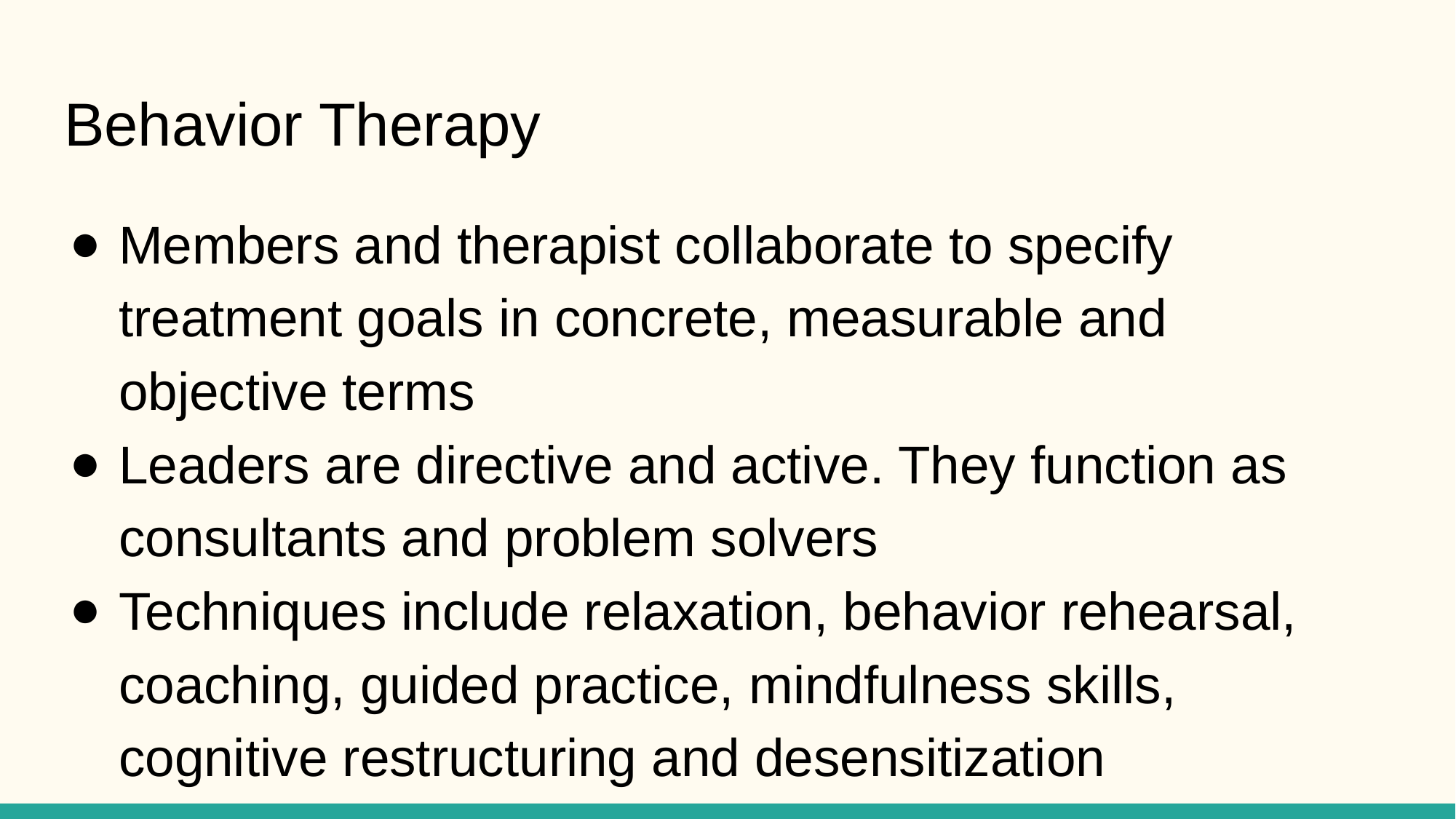

# Behavior Therapy
Members and therapist collaborate to specify treatment goals in concrete, measurable and objective terms
Leaders are directive and active. They function as consultants and problem solvers
Techniques include relaxation, behavior rehearsal, coaching, guided practice, mindfulness skills, cognitive restructuring and desensitization